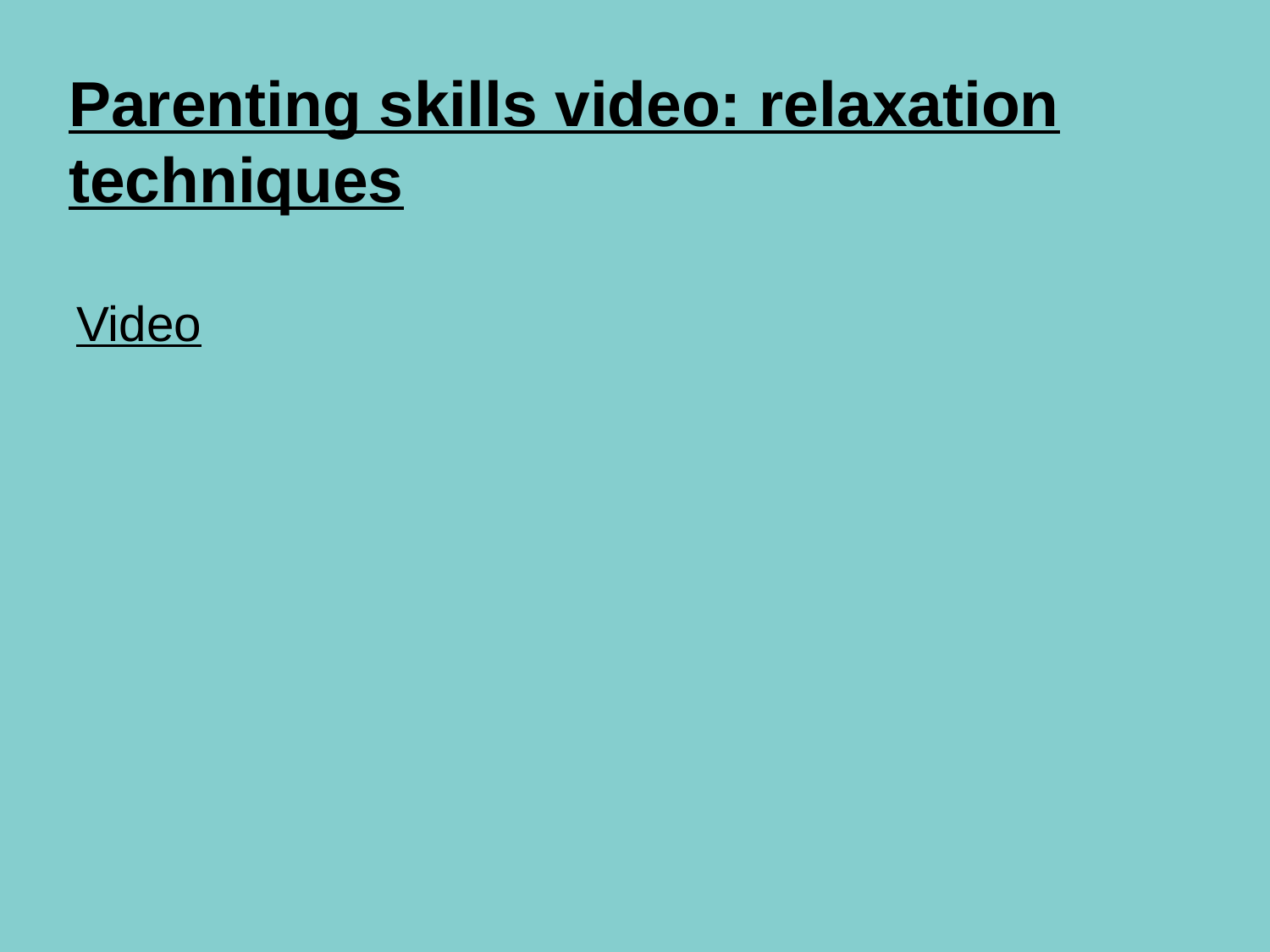

# Parenting skills video: relaxation techniques
Video